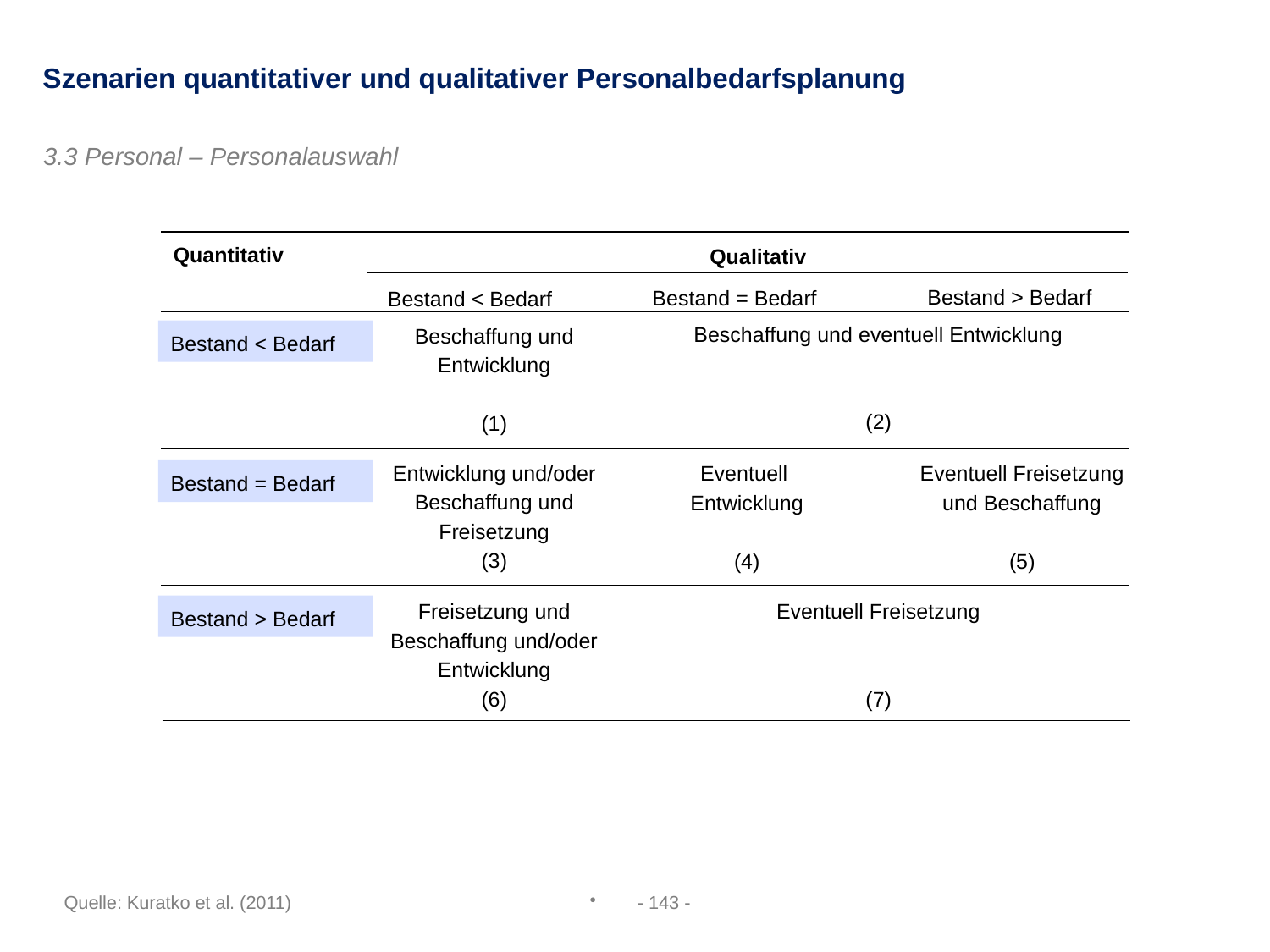

Szenarien quantitativer und qualitativer Personalbedarfsplanung
3.3 Personal – Personalauswahl
Quantitativ
Qualitativ
Bestand > Bedarf
Bestand = Bedarf
Bestand < Bedarf
Beschaffung und eventuell Entwicklung

(2)
Beschaffung und Entwicklung

(1)
Bestand < Bedarf
Entwicklung und/oder Beschaffung und Freisetzung
(3)
Eventuell
Entwicklung

(4)
Eventuell Freisetzung und Beschaffung

(5)
Bestand = Bedarf
Freisetzung und Beschaffung und/oder Entwicklung
(6)
Eventuell Freisetzung

(7)
Bestand > Bedarf
Quelle: Kuratko et al. (2011)
- 143 -